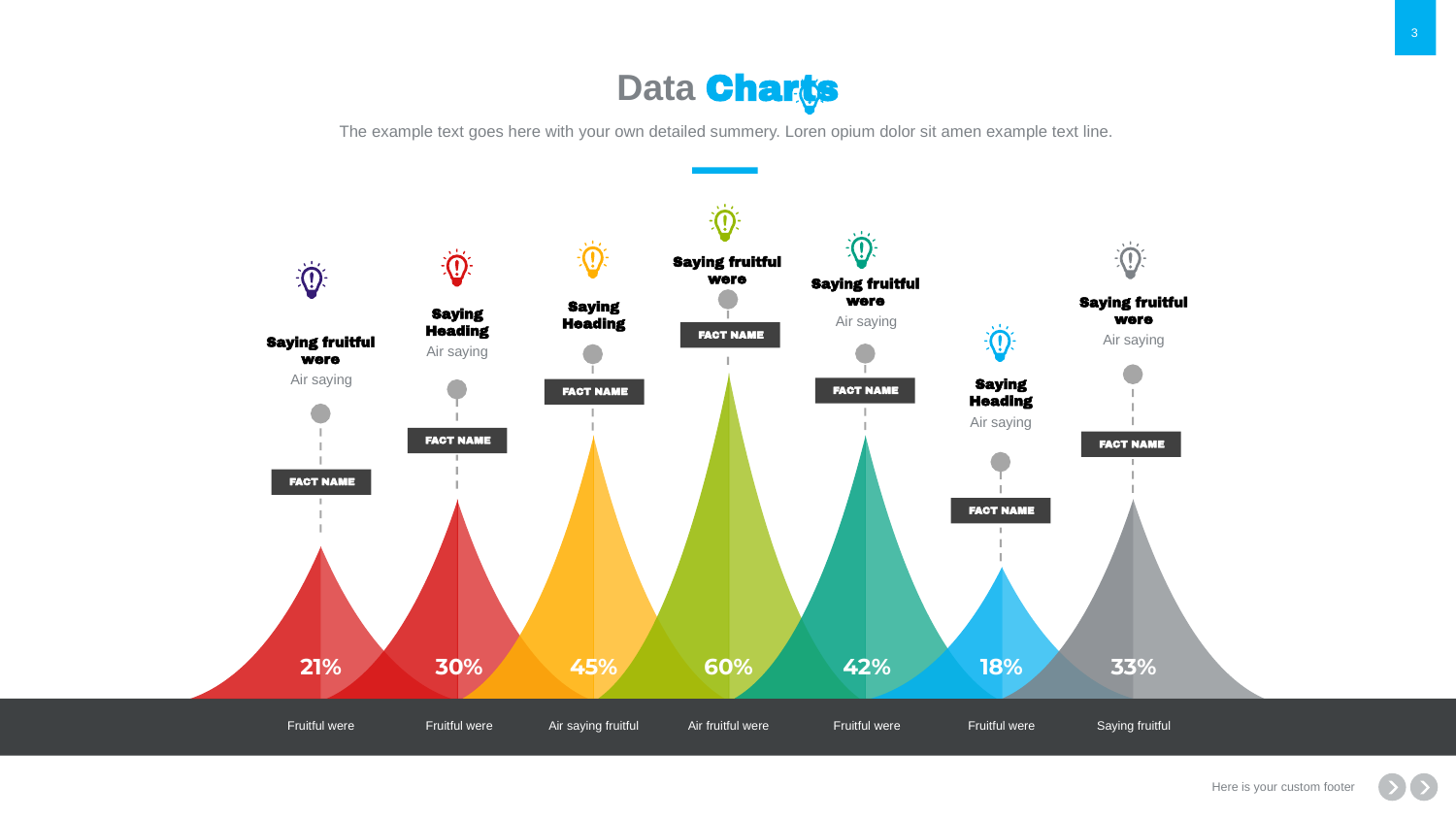

# Data Charts

The example text goes here with your own detailed summery. Loren opium dolor sit amen example text line.

Saying fruitful were

Saying fruitful were
Saying fruitful were
Saying Heading
Saying Heading
Air saying
FACT NAME

Air saying
Saying fruitful were
Air saying
Air saying
Saying Heading

FACT NAME

FACT NAME

Air saying
FACT NAME

FACT NAME

FACT NAME

FACT NAME

21%
30%
45%
60%
42%
18%
33%

Fruitful were
Fruitful were
Air saying fruitful
Air fruitful were
Fruitful were
Fruitful were
Saying fruitful
Here is your custom footer